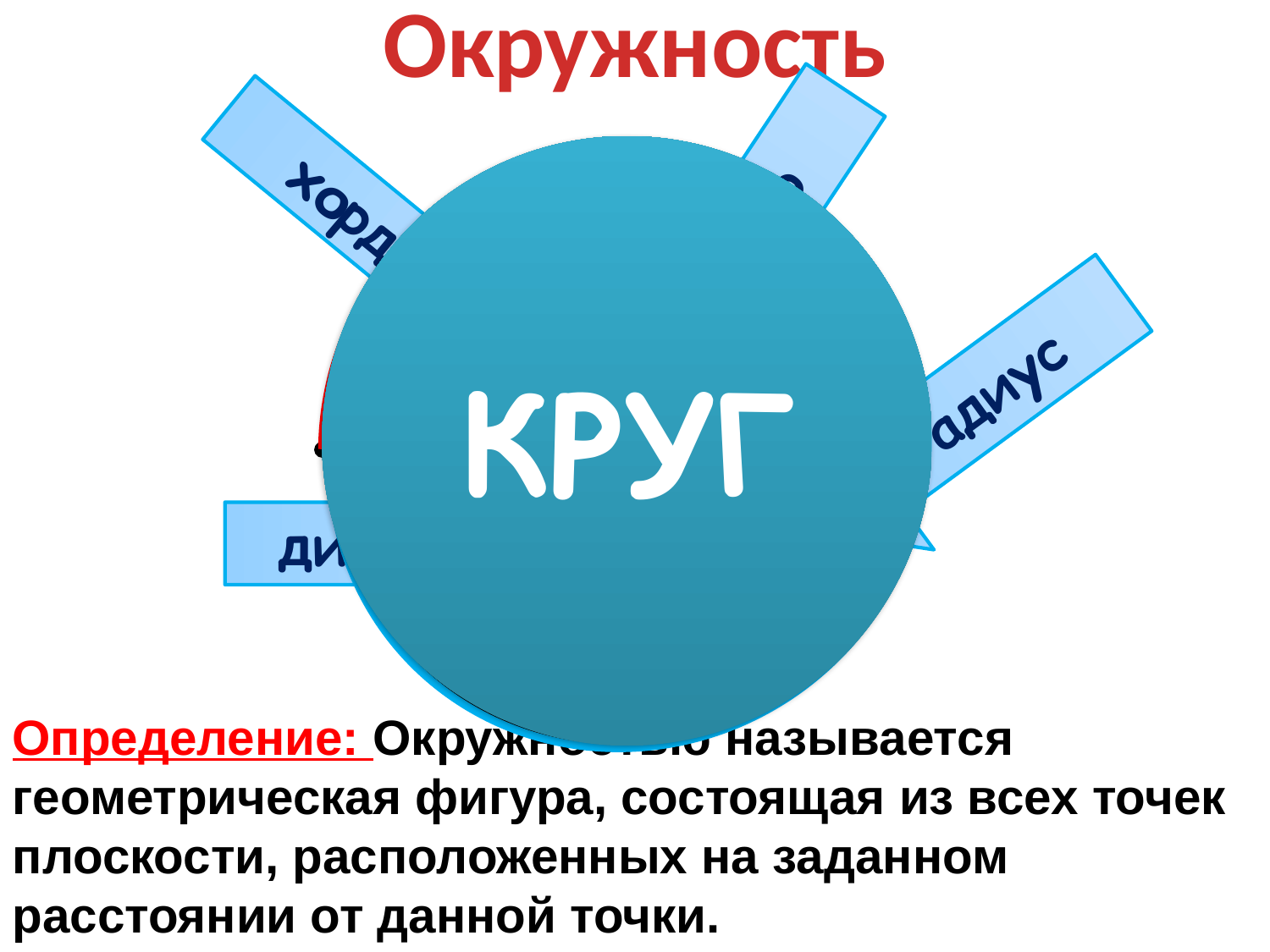

Окружность
КРУГ
хорда

центр

Радиус

диаметр

Определение: Окружностью называется геометрическая фигура, состоящая из всех точек плоскости, расположенных на заданном расстоянии от данной точки.